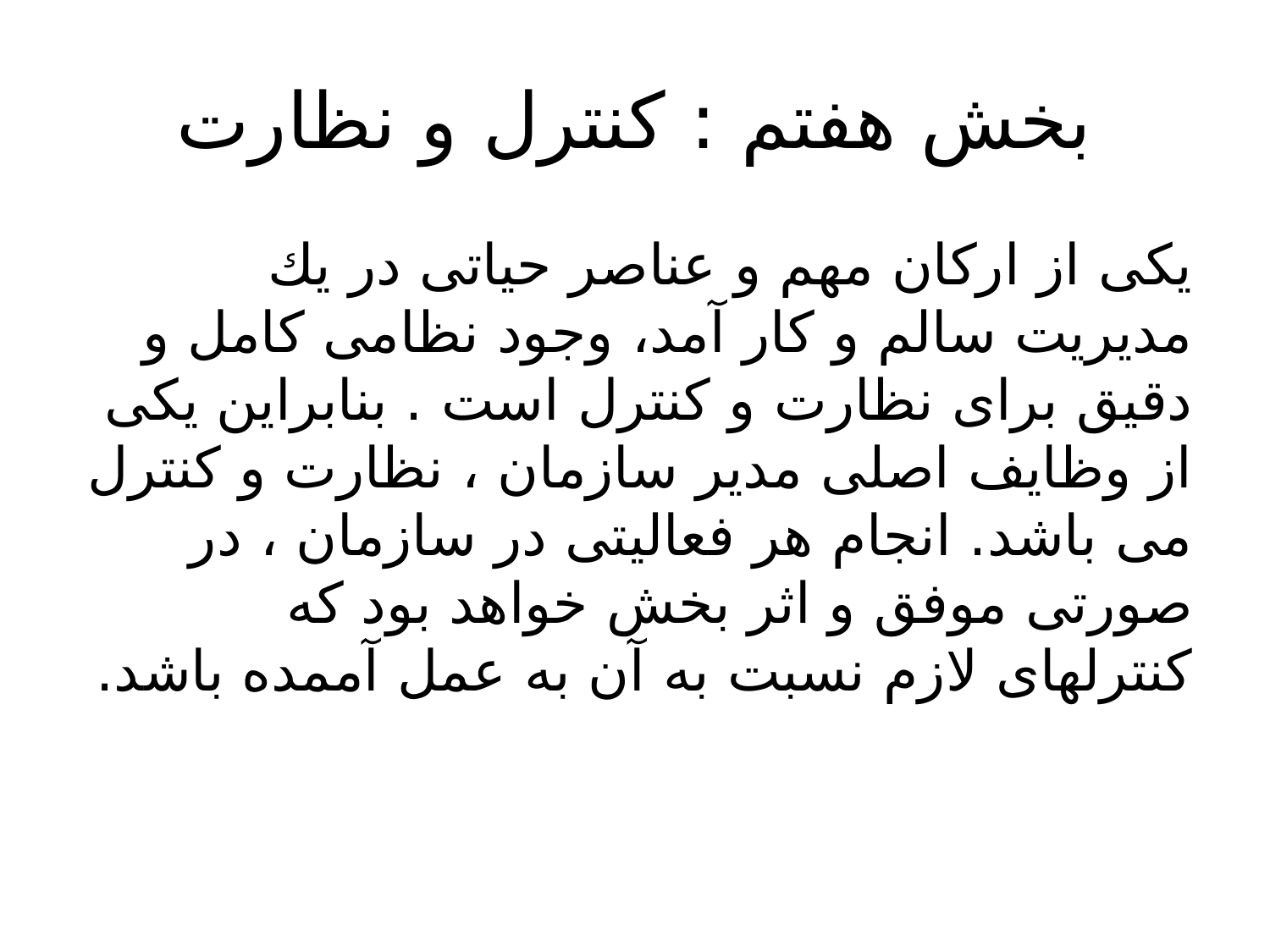

# بخش هفتم : كنترل و نظارت
يكى از اركان مهم و عناصر حياتى در يك مديريت سالم و كار آمد، وجود نظامى كامل و دقيق براى نظارت و كنترل است . بنابراين يكى از وظايف اصلى مدير سازمان ، نظارت و كنترل مى باشد. انجام هر فعاليتى در سازمان ، در صورتى موفق و اثر بخش خواهد بود كه كنترلهاى لازم نسبت به آن به عمل آممده باشد.